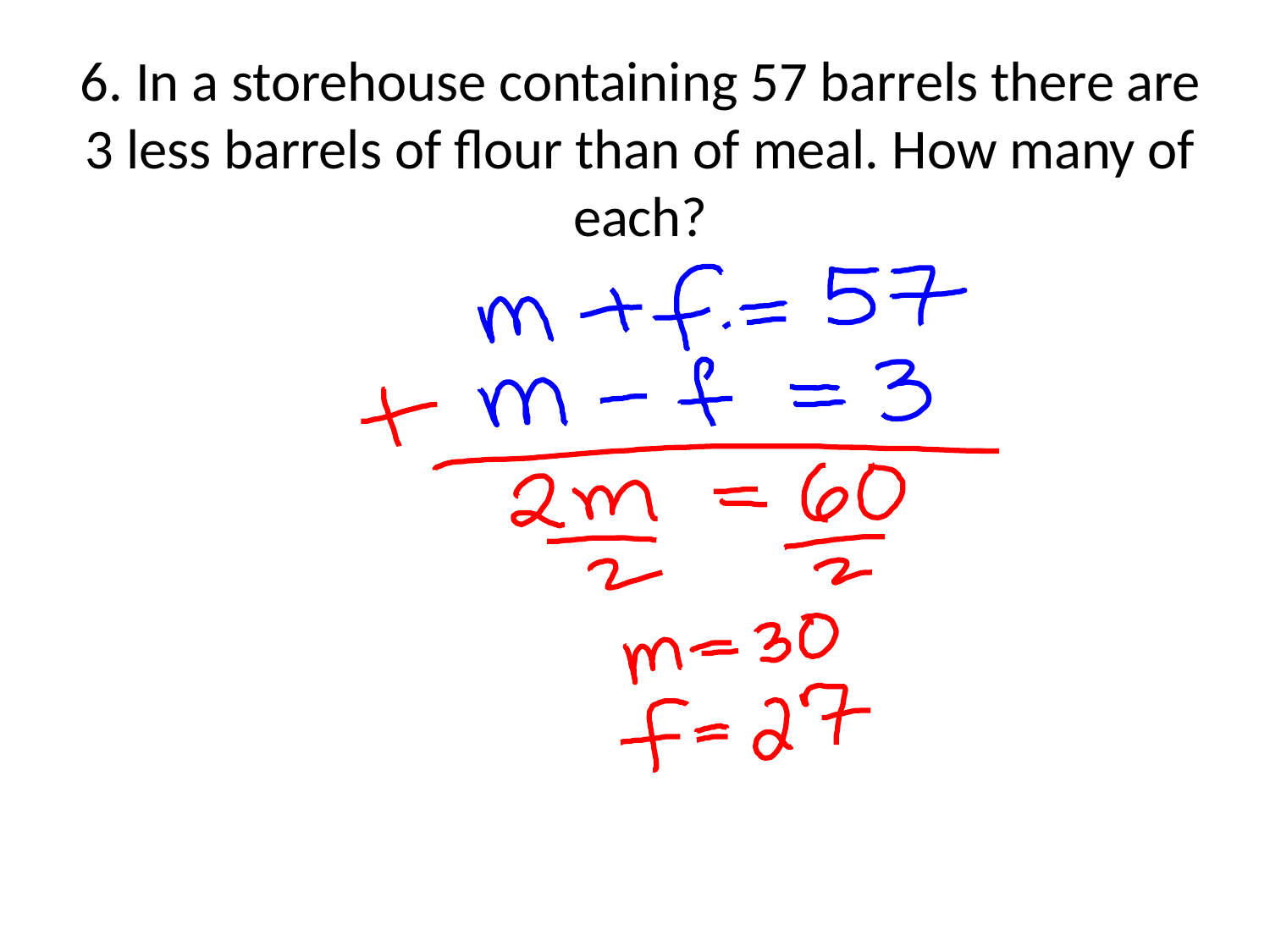

# 6. In a storehouse containing 57 barrels there are 3 less barrels of flour than of meal. How many of each?